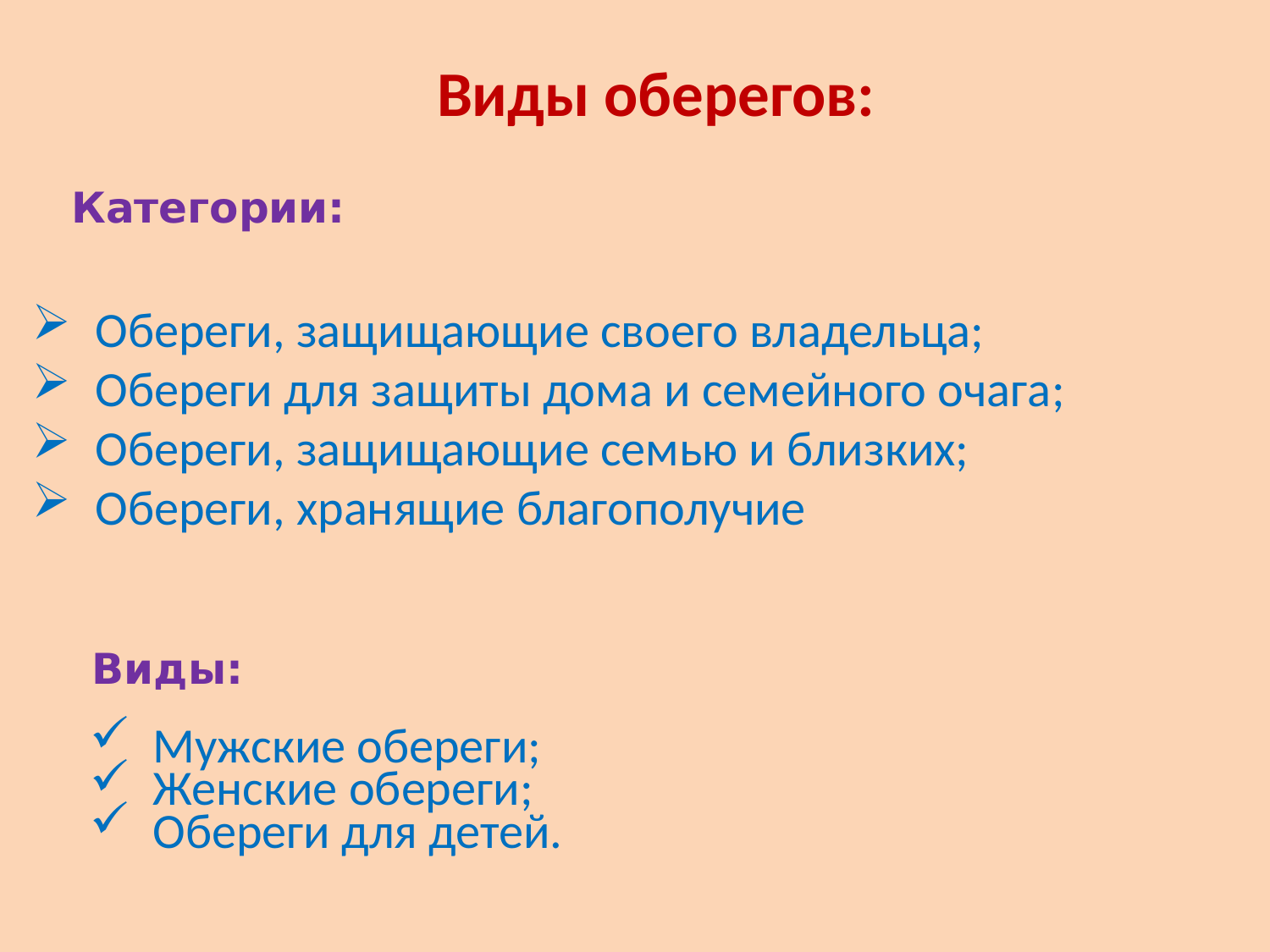

Виды оберегов:
Категории:
Обереги, защищающие своего владельца;
Обереги для защиты дома и семейного очага;
Обереги, защищающие семью и близких;
Обереги, хранящие благополучие
Виды:

Мужские обереги;
Женские обереги;
Обереги для детей.